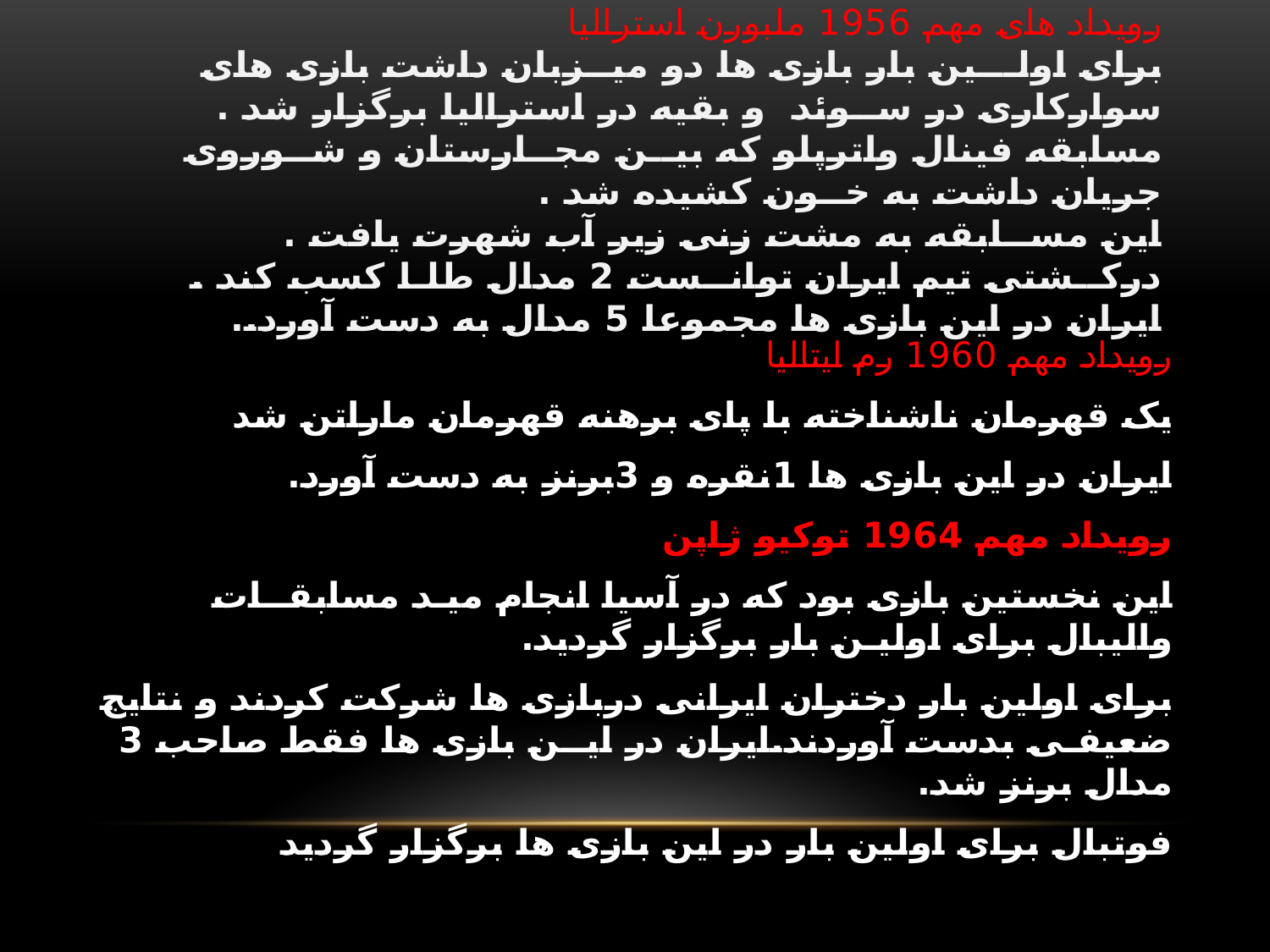

# رویداد های مهم 1956 ملبورن استرالیا برای اولـــین بار بازی ها دو میــزبان داشت بازی های سوارکاری در ســوئد  و بقیه در استرالیا برگزار شد . مسابقه فینال واترپلو که بیــن مجــارستان و شــوروی جریان داشت به خــون کشیده شد . این مســابقه به مشت زنی زیر آب شهرت یافت . درکــشتی تیم ایران توانــست 2 مدال طلـا کسب کند . ایران در این بازی ها مجموعا 5 مدال به دست آورد..
رویداد مهم 1960 رم ایتالیا
یک قهرمان ناشناخته با پای برهنه قهرمان ماراتن شد
ایران در این بازی ها 1نقره و 3برنز به دست آورد.
رویداد مهم 1964 توکیو ژاپن
این نخستین بازی بود که در آسیا انجام میـد مسابقــات والیبال برای اولیـن بار برگزار گردید.
برای اولین بار دختران ایرانی دربازی ها شرکت کردند و نتایج ضعیفـی بدست آوردند.ایران در ایــن بازی ها فقط صاحب 3 مدال برنز شد.
فوتبال برای اولین بار در این بازی ها برگزار گردید